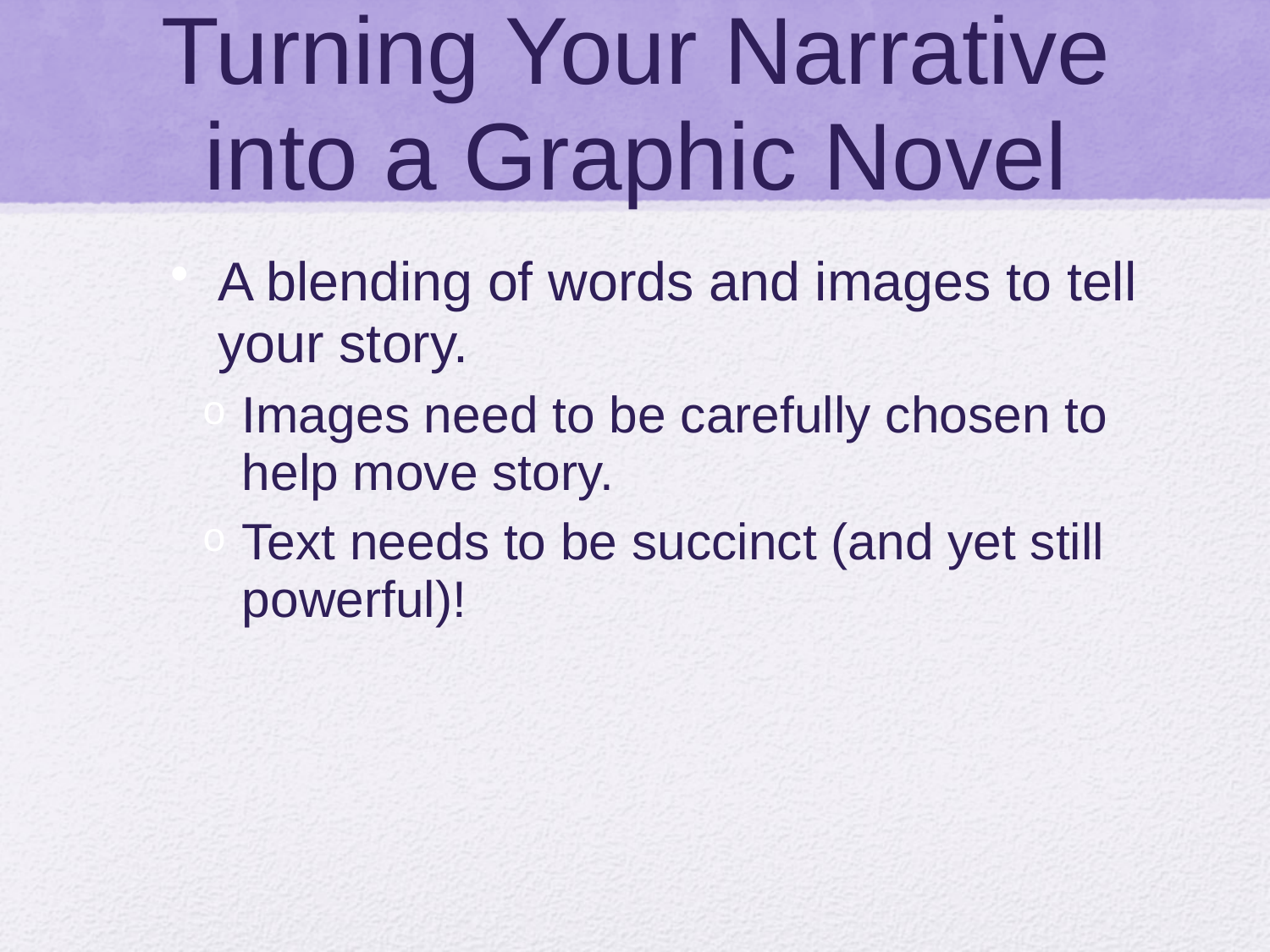

# Turning Your Narrative into a Graphic Novel
A blending of words and images to tell your story.
Images need to be carefully chosen to help move story.
Text needs to be succinct (and yet still powerful)!